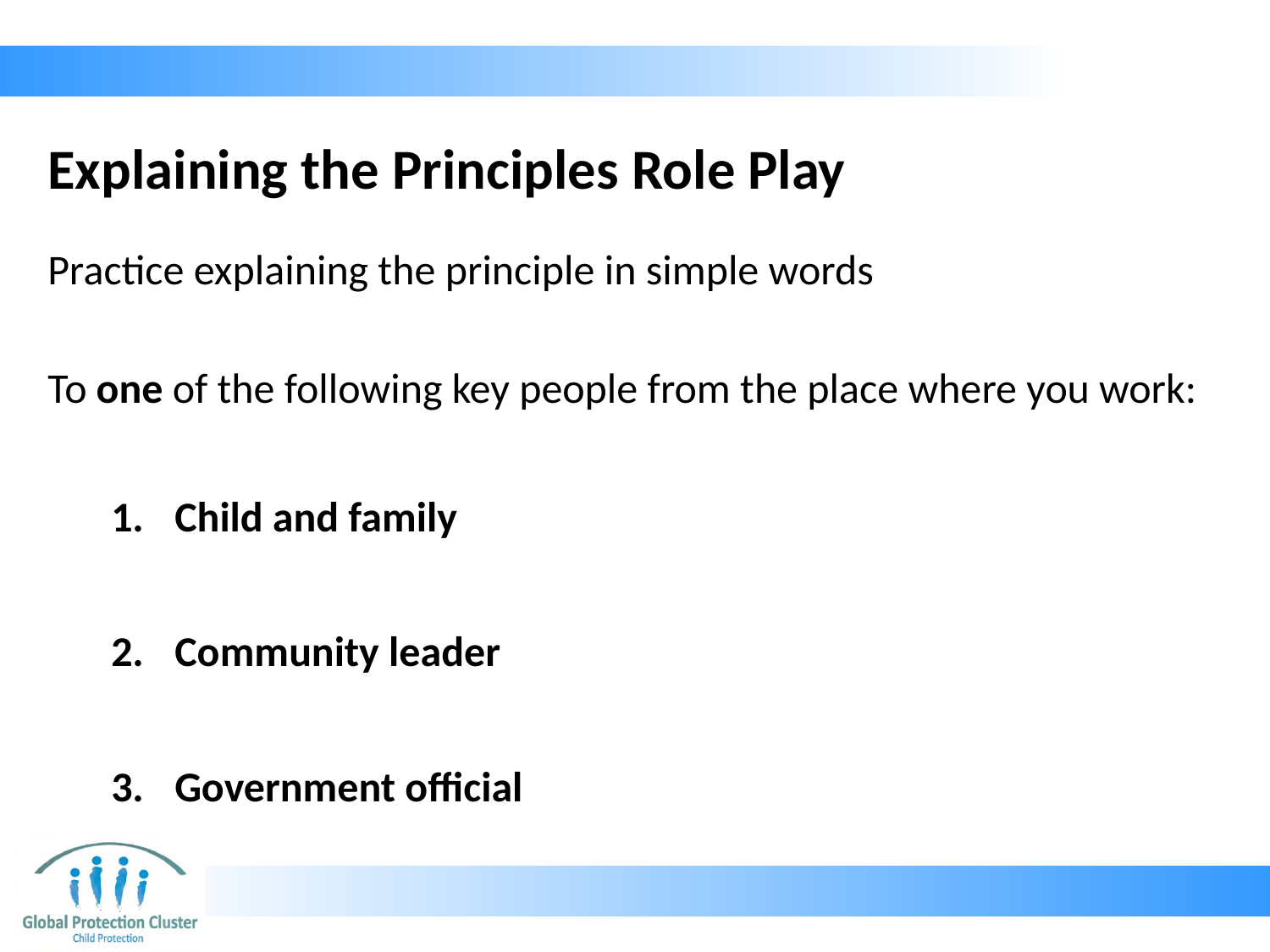

# Explaining the Principles Role Play
Practice explaining the principle in simple words

To one of the following key people from the place where you work:

Child and family

Community leader

Government official